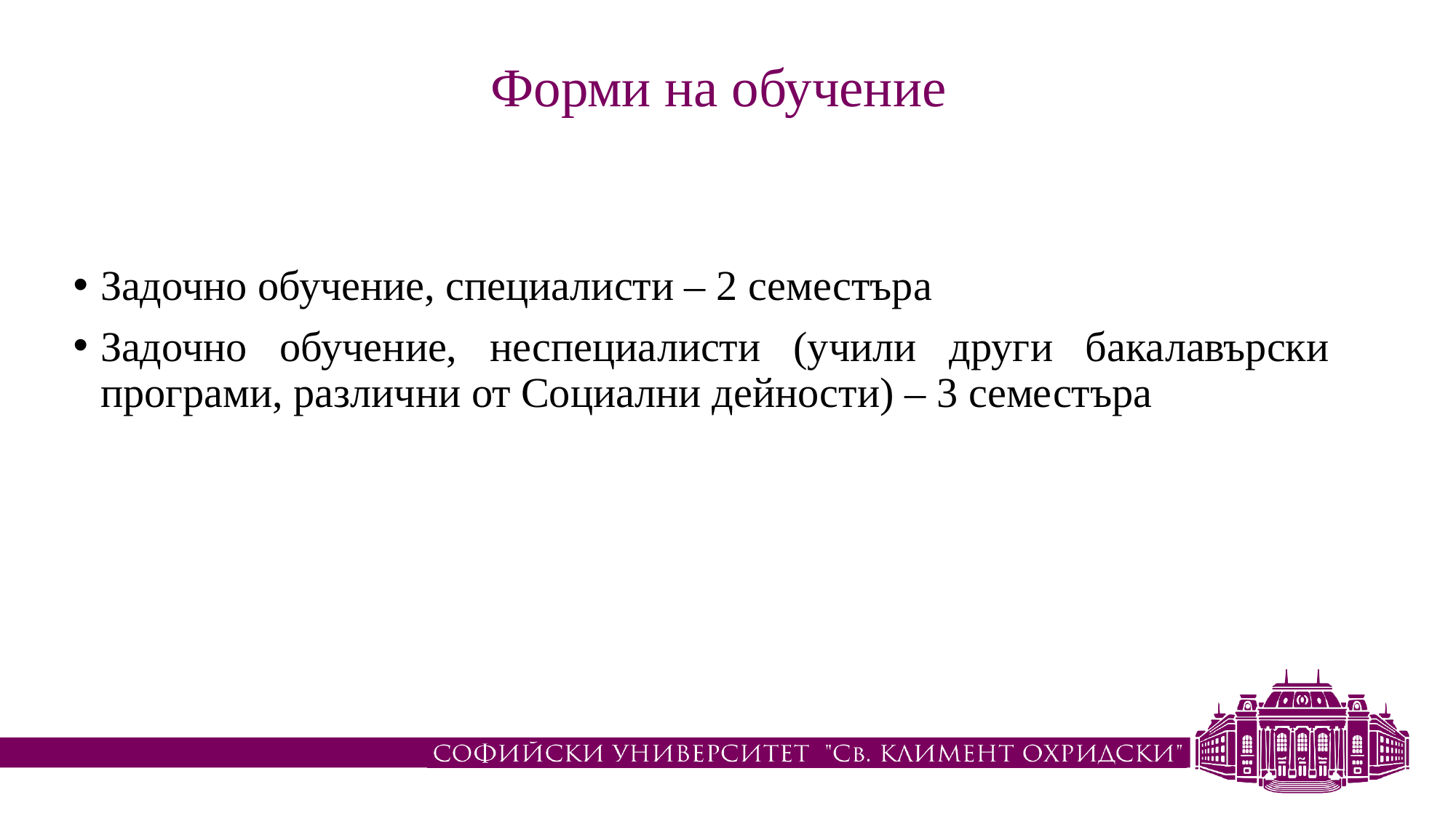

# Форми на обучение

Задочно обучение, специалисти – 2 семестъра
Задочно обучение, неспециалисти (учили други бакалавърски програми, различни от Социални дейности) – 3 семестъра